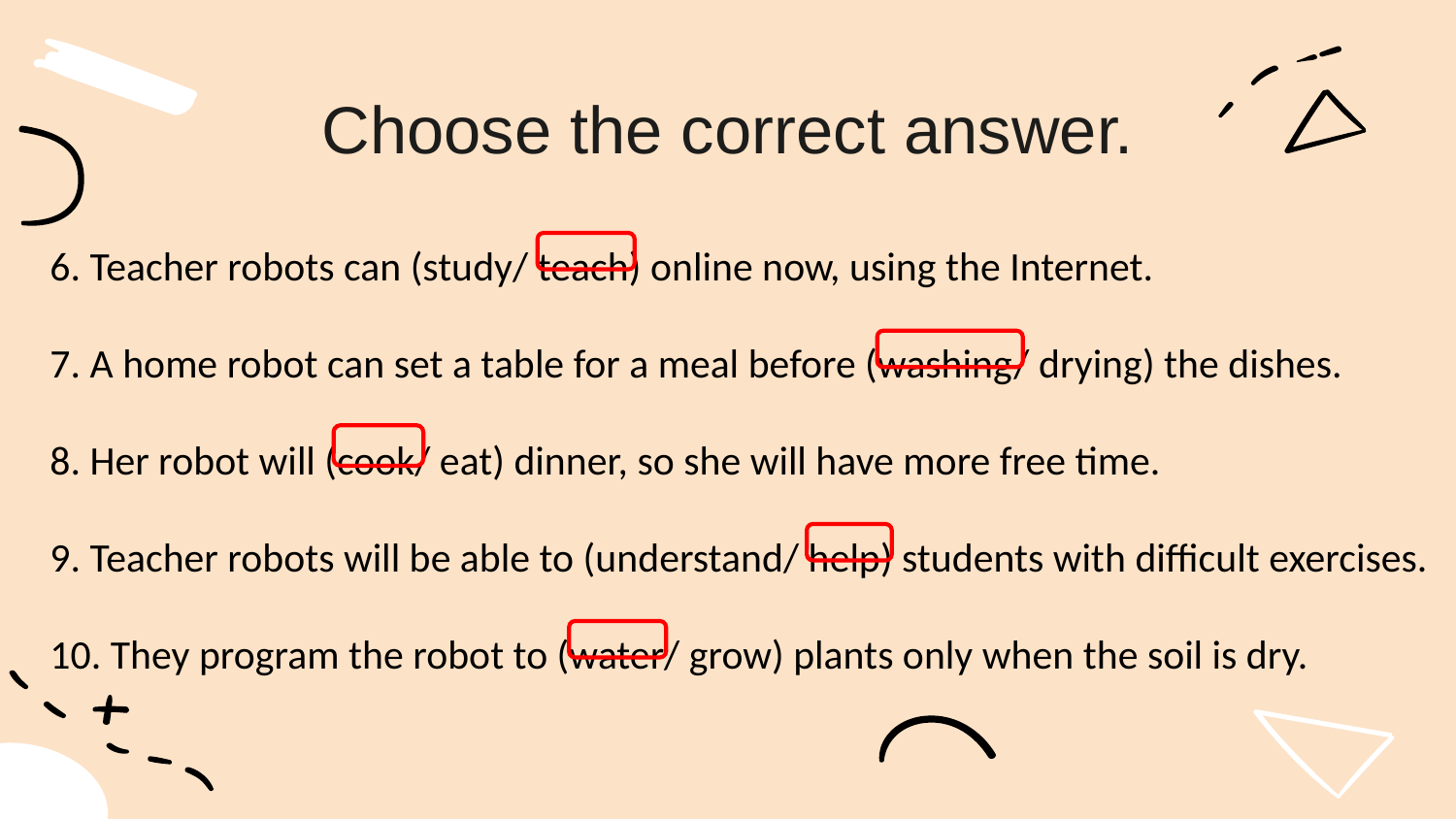

Choose the correct answer.
6. Teacher robots can (study/ teach) online now, using the Internet.
7. A home robot can set a table for a meal before (washing/ drying) the dishes.
8. Her robot will (cook/ eat) dinner, so she will have more free time.
9. Teacher robots will be able to (understand/ help) students with difficult exercises.
10. They program the robot to (water/ grow) plants only when the soil is dry.